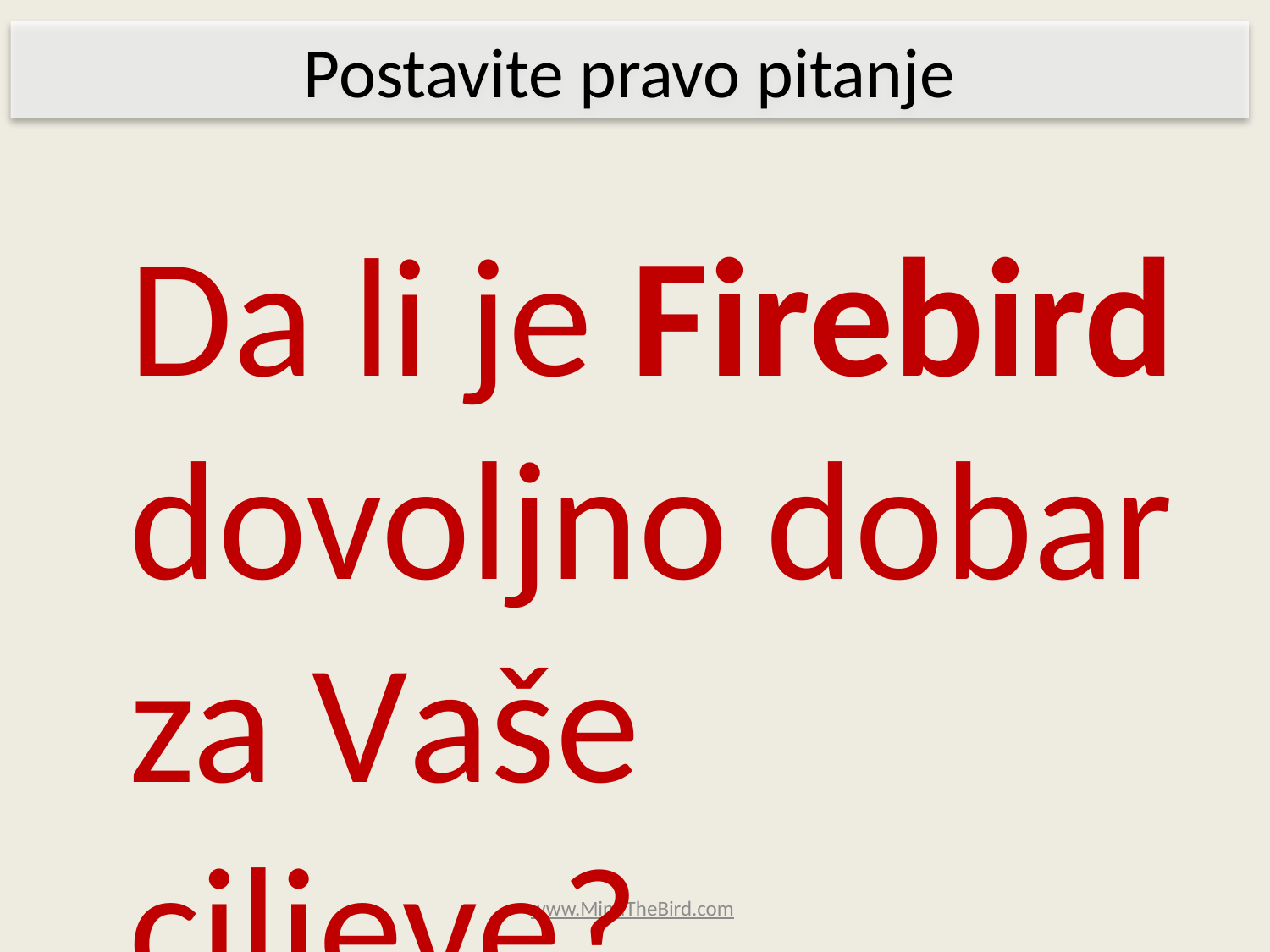

Postavite pravo pitanje
Da li je Firebird dovoljno dobar za Vaše ciljeve?
www.MindTheBird.com